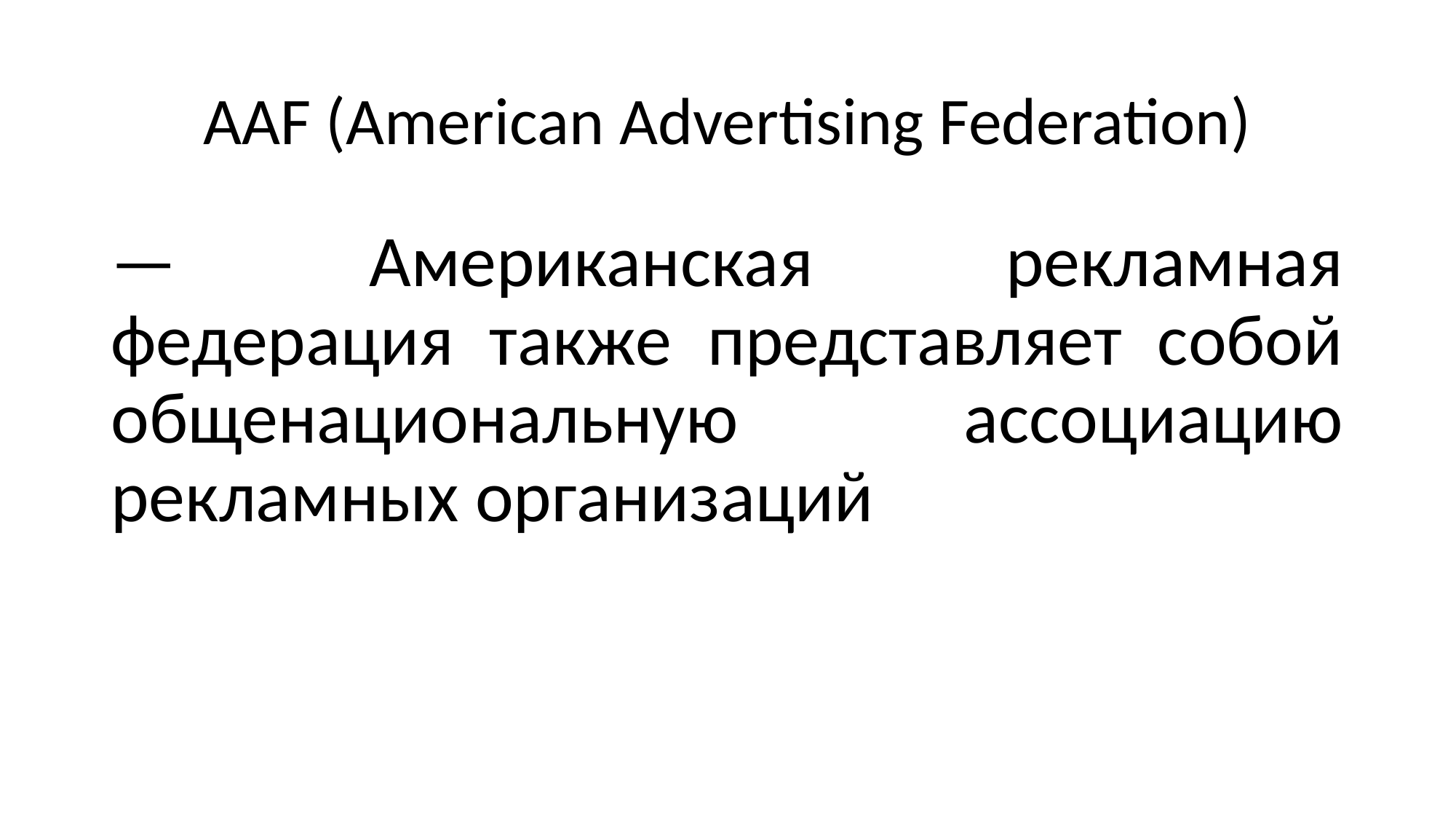

# ААF (American Advertising Federation)
— Американская рекламная федерация также представляет собой общенациональную ассоциацию рекламных организаций